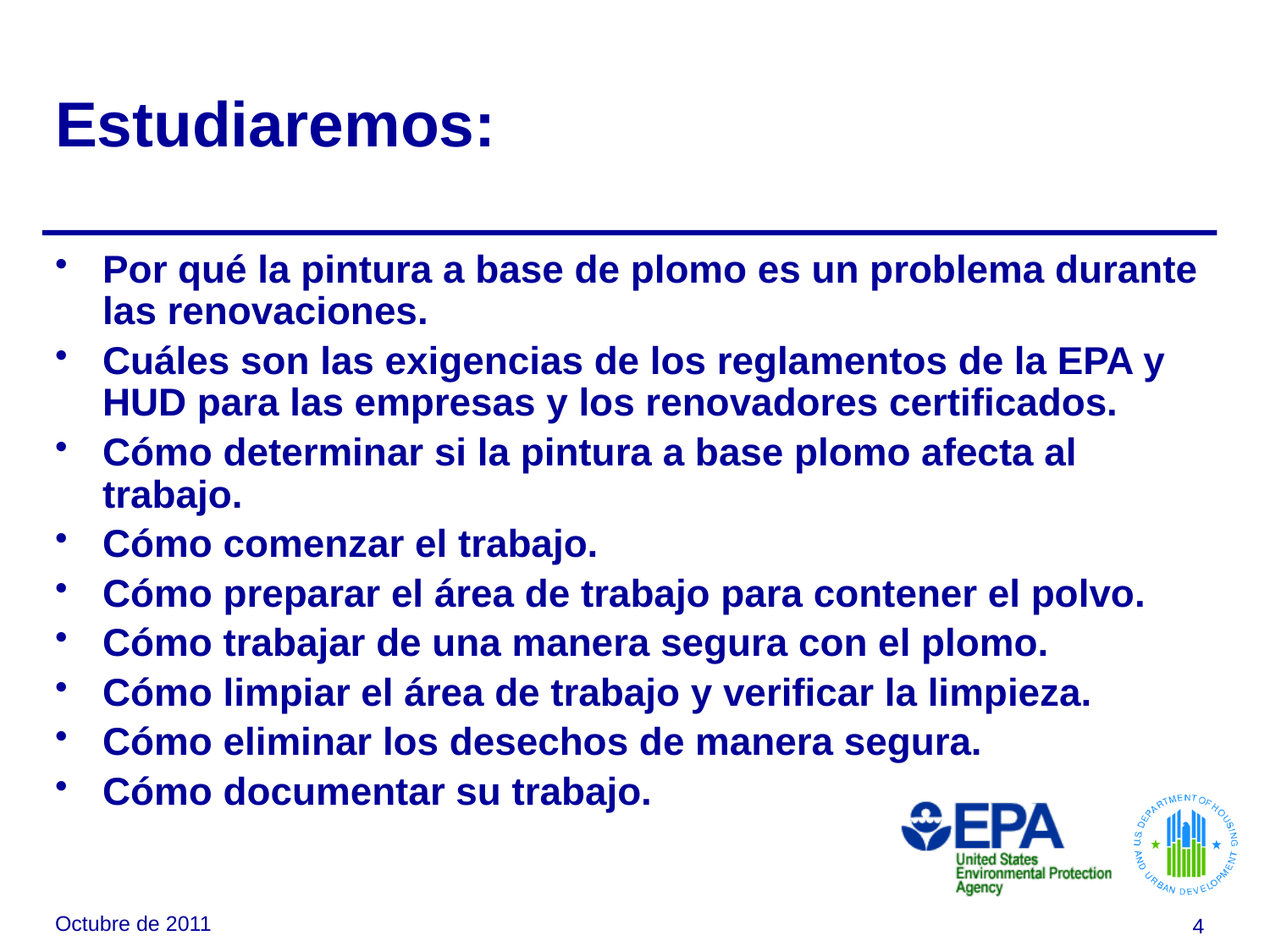

# Estudiaremos:
Por qué la pintura a base de plomo es un problema durante las renovaciones.
Cuáles son las exigencias de los reglamentos de la EPA y HUD para las empresas y los renovadores certificados.
Cómo determinar si la pintura a base plomo afecta al trabajo.
Cómo comenzar el trabajo.
Cómo preparar el área de trabajo para contener el polvo.
Cómo trabajar de una manera segura con el plomo.
Cómo limpiar el área de trabajo y verificar la limpieza.
Cómo eliminar los desechos de manera segura.
Cómo documentar su trabajo.
Octubre de 2011
4